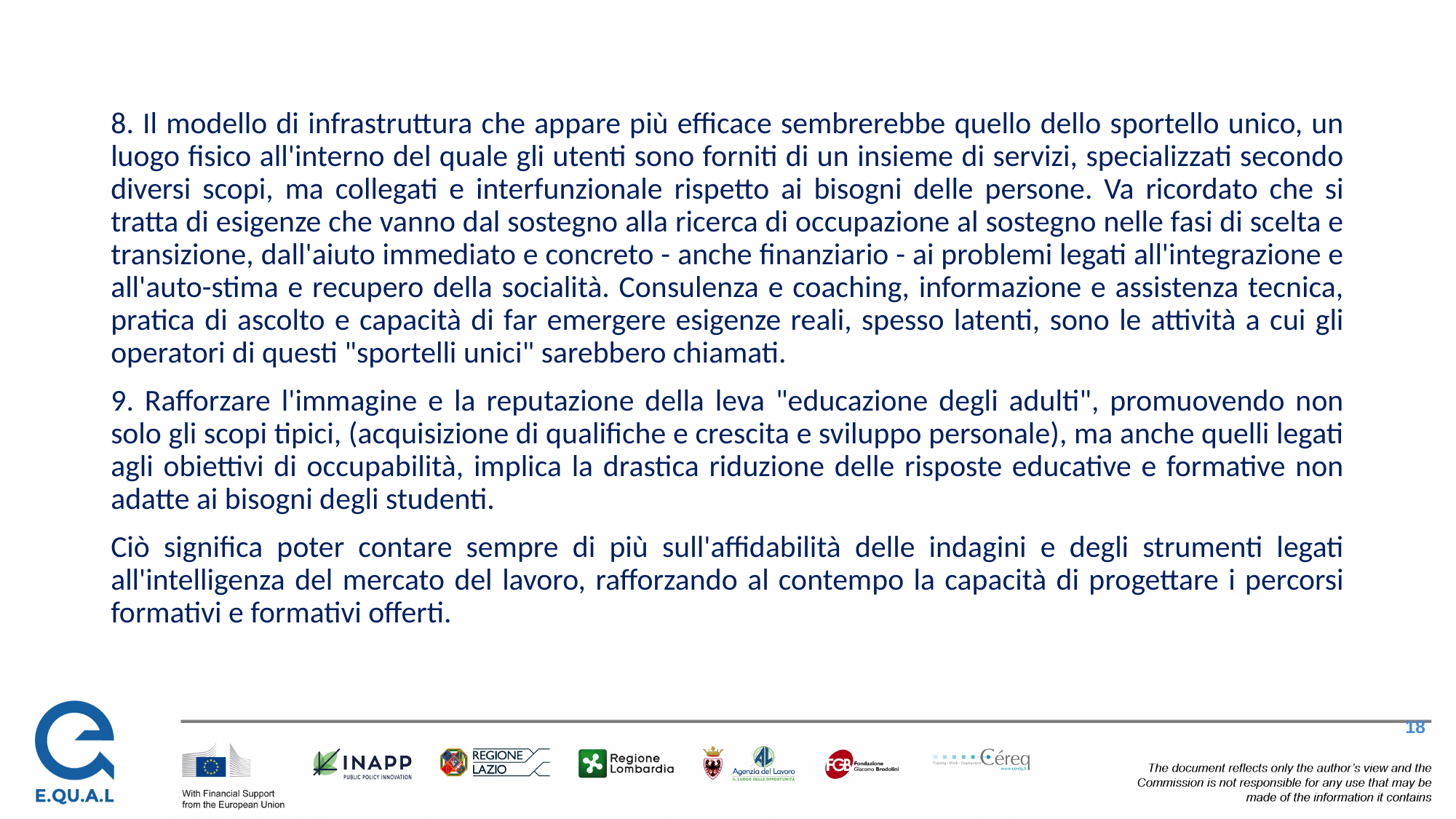

#
8. Il modello di infrastruttura che appare più efficace sembrerebbe quello dello sportello unico, un luogo fisico all'interno del quale gli utenti sono forniti di un insieme di servizi, specializzati secondo diversi scopi, ma collegati e interfunzionale rispetto ai bisogni delle persone. Va ricordato che si tratta di esigenze che vanno dal sostegno alla ricerca di occupazione al sostegno nelle fasi di scelta e transizione, dall'aiuto immediato e concreto - anche finanziario - ai problemi legati all'integrazione e all'auto-stima e recupero della socialità. Consulenza e coaching, informazione e assistenza tecnica, pratica di ascolto e capacità di far emergere esigenze reali, spesso latenti, sono le attività a cui gli operatori di questi "sportelli unici" sarebbero chiamati.
9. Rafforzare l'immagine e la reputazione della leva "educazione degli adulti", promuovendo non solo gli scopi tipici, (acquisizione di qualifiche e crescita e sviluppo personale), ma anche quelli legati agli obiettivi di occupabilità, implica la drastica riduzione delle risposte educative e formative non adatte ai bisogni degli studenti.
Ciò significa poter contare sempre di più sull'affidabilità delle indagini e degli strumenti legati all'intelligenza del mercato del lavoro, rafforzando al contempo la capacità di progettare i percorsi formativi e formativi offerti.